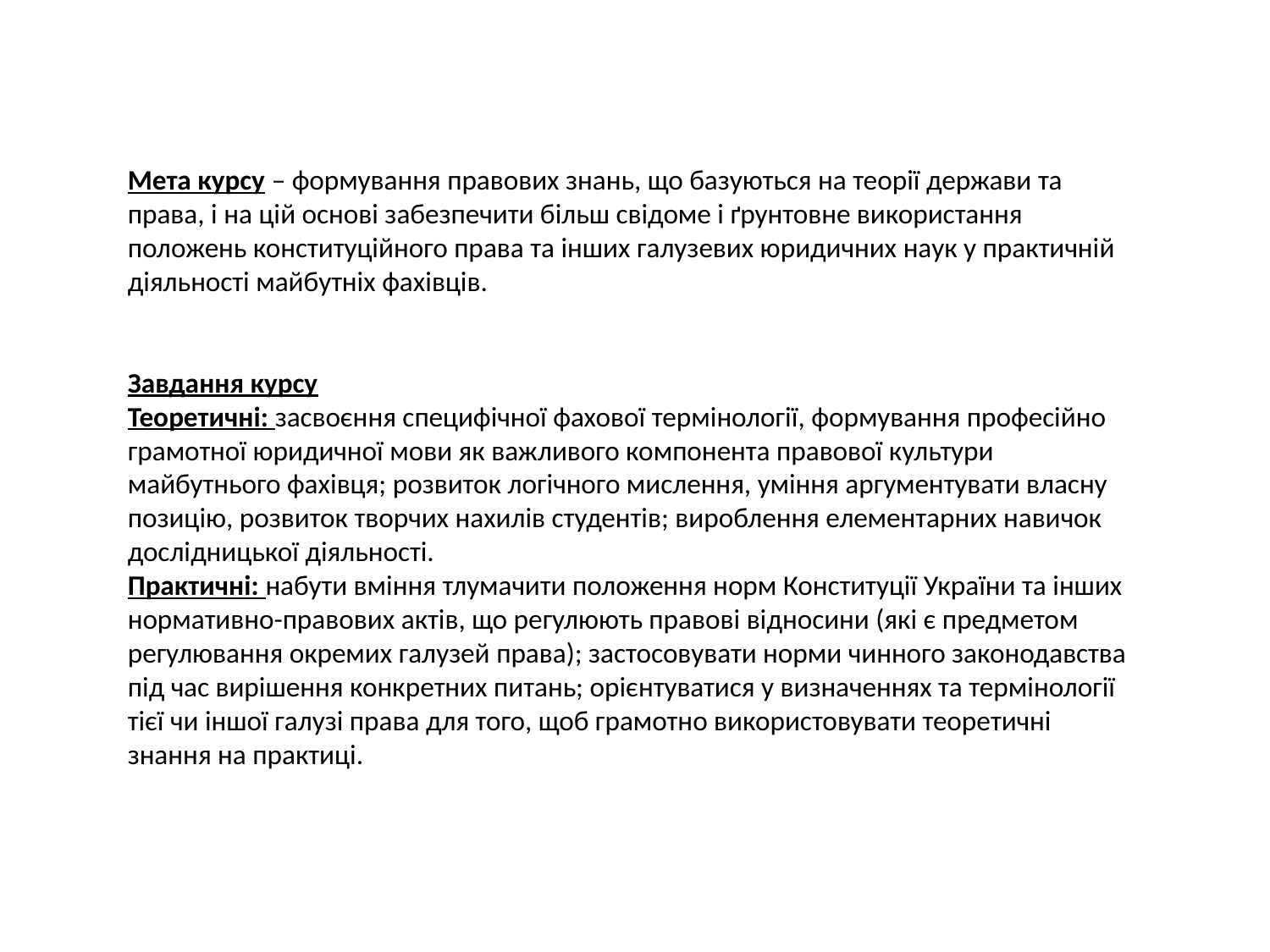

# Мета курсу – формування правових знань, що базуються на теорії держави та права, і на цій основі забезпечити більш свідоме і ґрунтовне використання положень конституційного права та інших галузевих юридичних наук у практичній діяльності майбутніх фахівців. Завдання курсу Теоретичні: засвоєння специфічної фахової термінології, формування професійно грамотної юридичної мови як важливого компонента правової культури майбутнього фахівця; розвиток логічного мислення, уміння аргументувати власну позицію, розвиток творчих нахилів студентів; вироблення елементарних навичок дослідницької діяльності. Практичні: набути вміння тлумачити положення норм Конституції України та інших нормативно-правових актів, що регулюють правові відносини (які є предметом регулювання окремих галузей права); застосовувати норми чинного законодавства під час вирішення конкретних питань; орієнтуватися у визначеннях та термінології тієї чи іншої галузі права для того, щоб грамотно використовувати теоретичні знання на практиці.